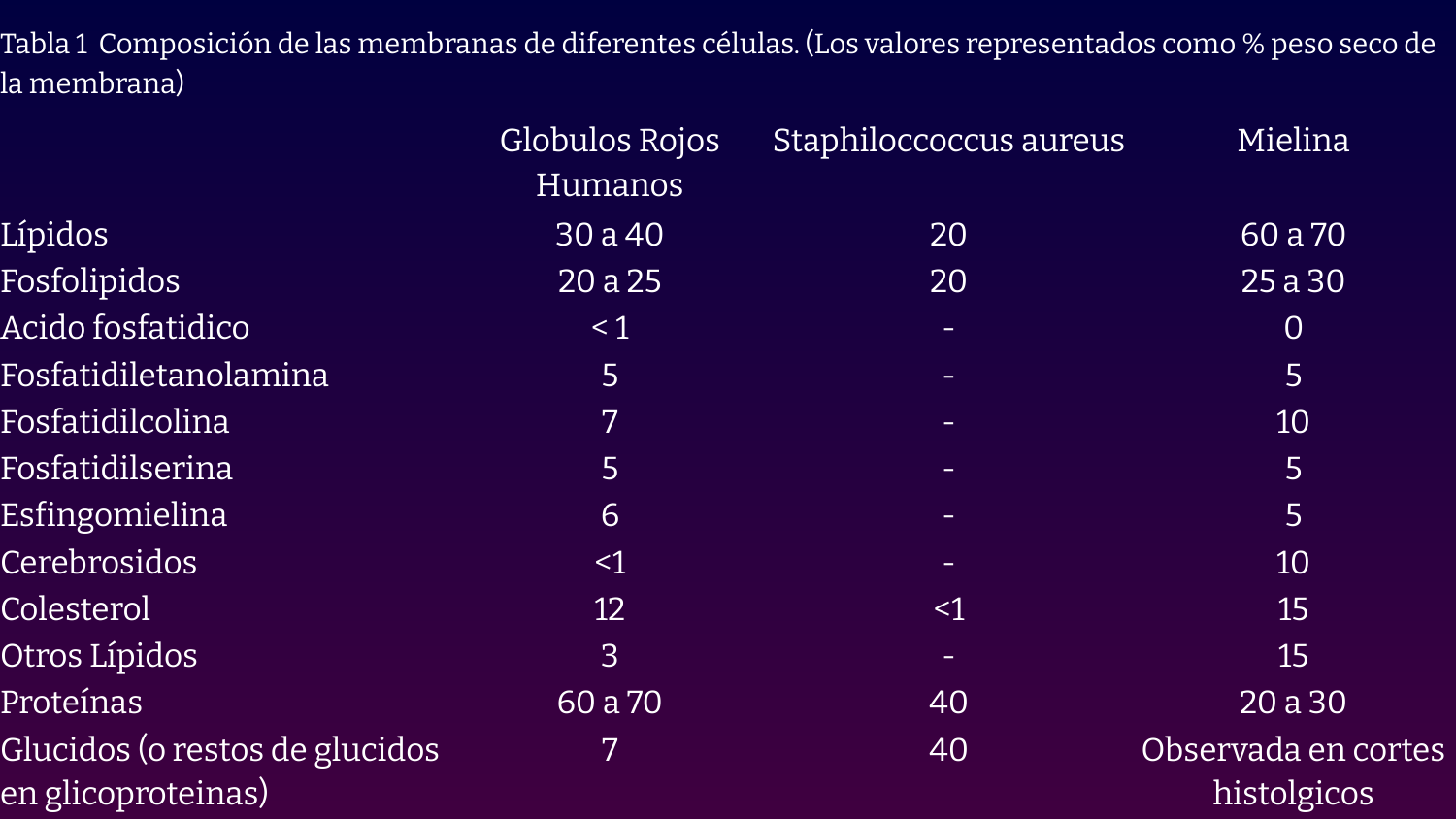

| Tabla 1 Composición de las membranas de diferentes células. (Los valores representados como % peso seco de la membrana) |  |  |  |
| --- | --- | --- | --- |
|  | Globulos Rojos Humanos | Staphiloccoccus aureus | Mielina |
| Lípidos | 30 a 40 | 20 | 60 a 70 |
| Fosfolipidos | 20 a 25 | 20 | 25 a 30 |
| Acido fosfatidico | < 1 | - | 0 |
| Fosfatidiletanolamina | 5 | - | 5 |
| Fosfatidilcolina | 7 | - | 10 |
| Fosfatidilserina | 5 | - | 5 |
| Esfingomielina | 6 | - | 5 |
| Cerebrosidos | <1 | - | 10 |
| Colesterol | 12 | <1 | 15 |
| Otros Lípidos | 3 | - | 15 |
| Proteínas | 60 a 70 | 40 | 20 a 30 |
| Glucidos (o restos de glucidos en glicoproteinas) | 7 | 40 | Observada en cortes histolgicos |